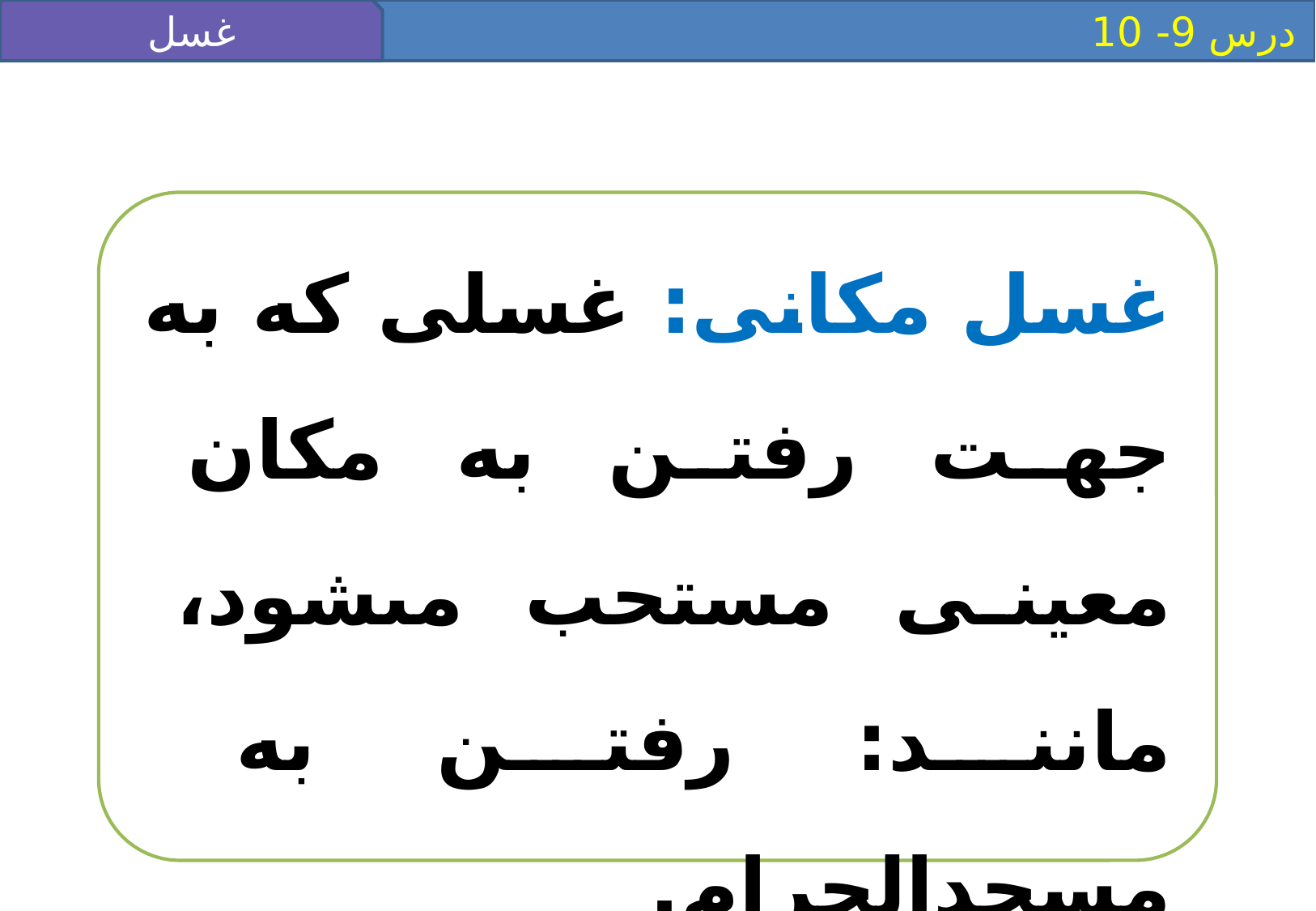

غسل
 درس 9- 10

غسل مكانى: غسلى كه به جهت رفتن به مكان معينى مستحب مى‏شود، مانند: رفتن به مسجدالحرام.